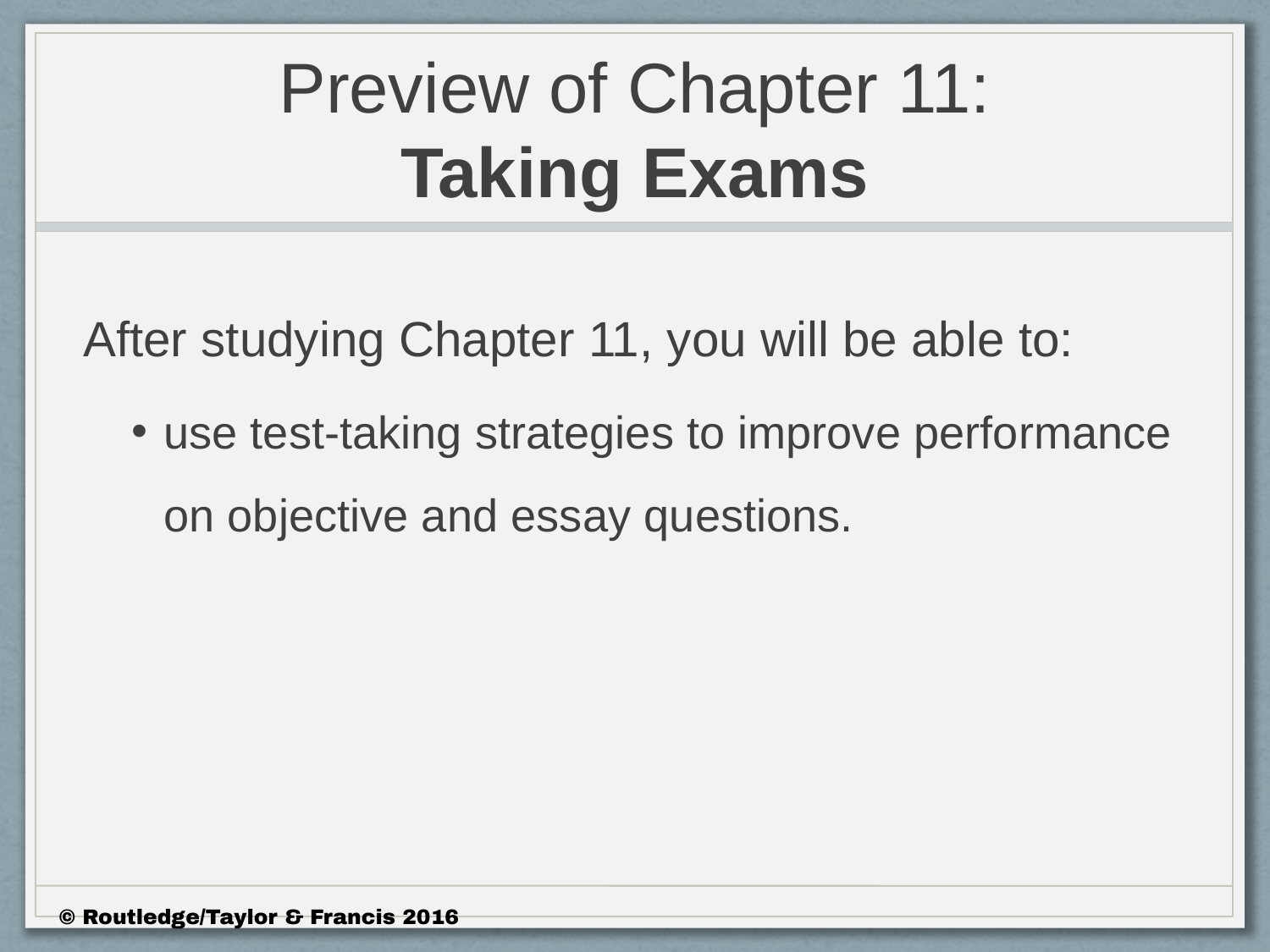

# Preview of Chapter 11: Taking Exams
After studying Chapter 11, you will be able to:
use test-taking strategies to improve performance on objective and essay questions.
© Routledge/Taylor & Francis 2016